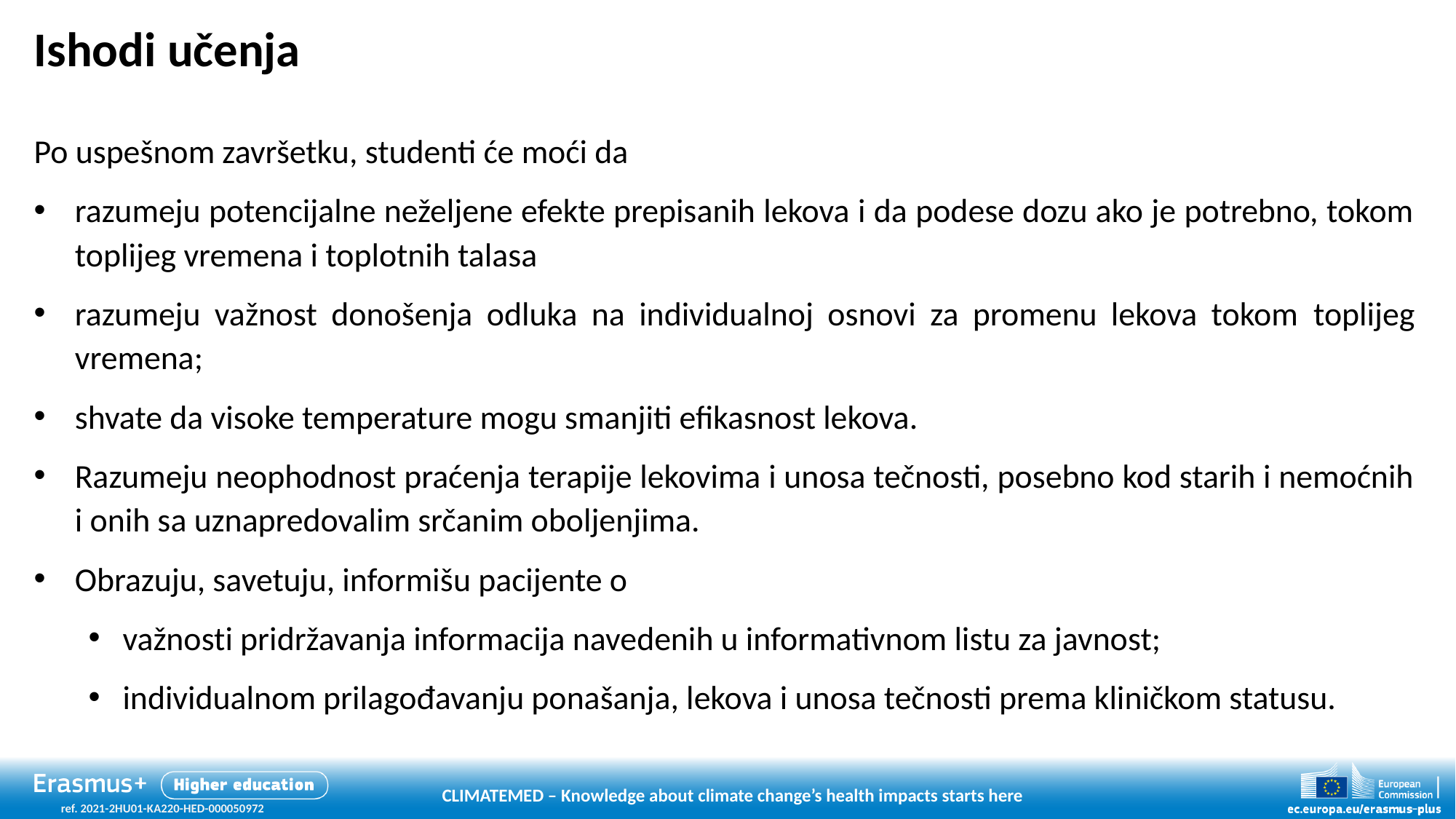

# Ishodi učenja
Po uspešnom završetku, studenti će moći da
razumeju potencijalne neželjene efekte prepisanih lekova i da podese dozu ako je potrebno, tokom toplijeg vremena i toplotnih talasa
razumeju važnost donošenja odluka na individualnoj osnovi za promenu lekova tokom toplijeg vremena;
shvate da visoke temperature mogu smanjiti efikasnost lekova.
Razumeju neophodnost praćenja terapije lekovima i unosa tečnosti, posebno kod starih i nemoćnih i onih sa uznapredovalim srčanim oboljenjima.
Obrazuju, savetuju, informišu pacijente o
važnosti pridržavanja informacija navedenih u informativnom listu za javnost;
individualnom prilagođavanju ponašanja, lekova i unosa tečnosti prema kliničkom statusu.